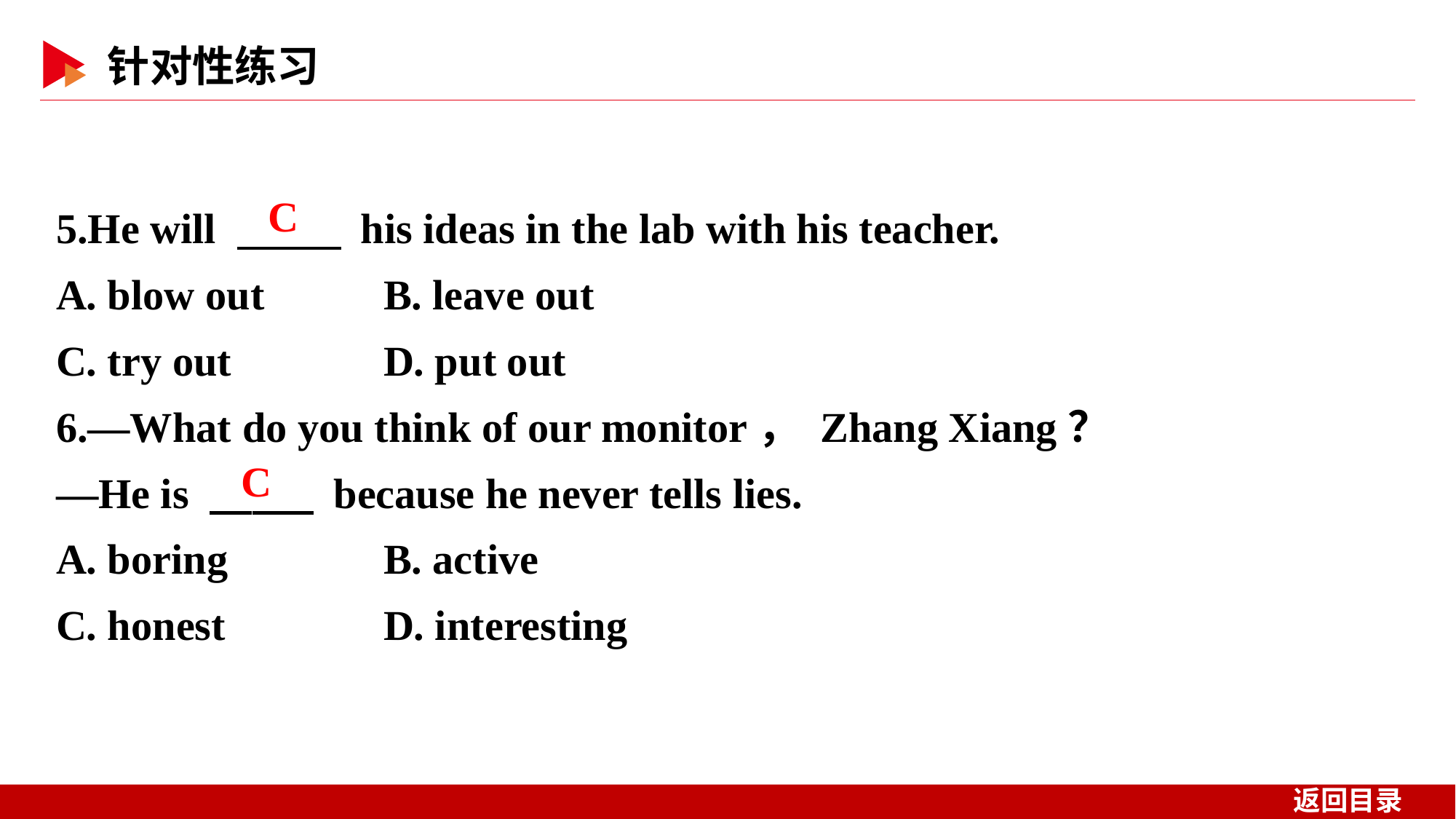

5.He will 　  　 his ideas in the lab with his teacher.
A. blow out         	B. leave out
C. try out            	D. put out
6.—What do you think of our monitor， Zhang Xiang？
—He is 　  　 because he never tells lies.
A. boring            	B. active
C. honest             	D. interesting
C
C